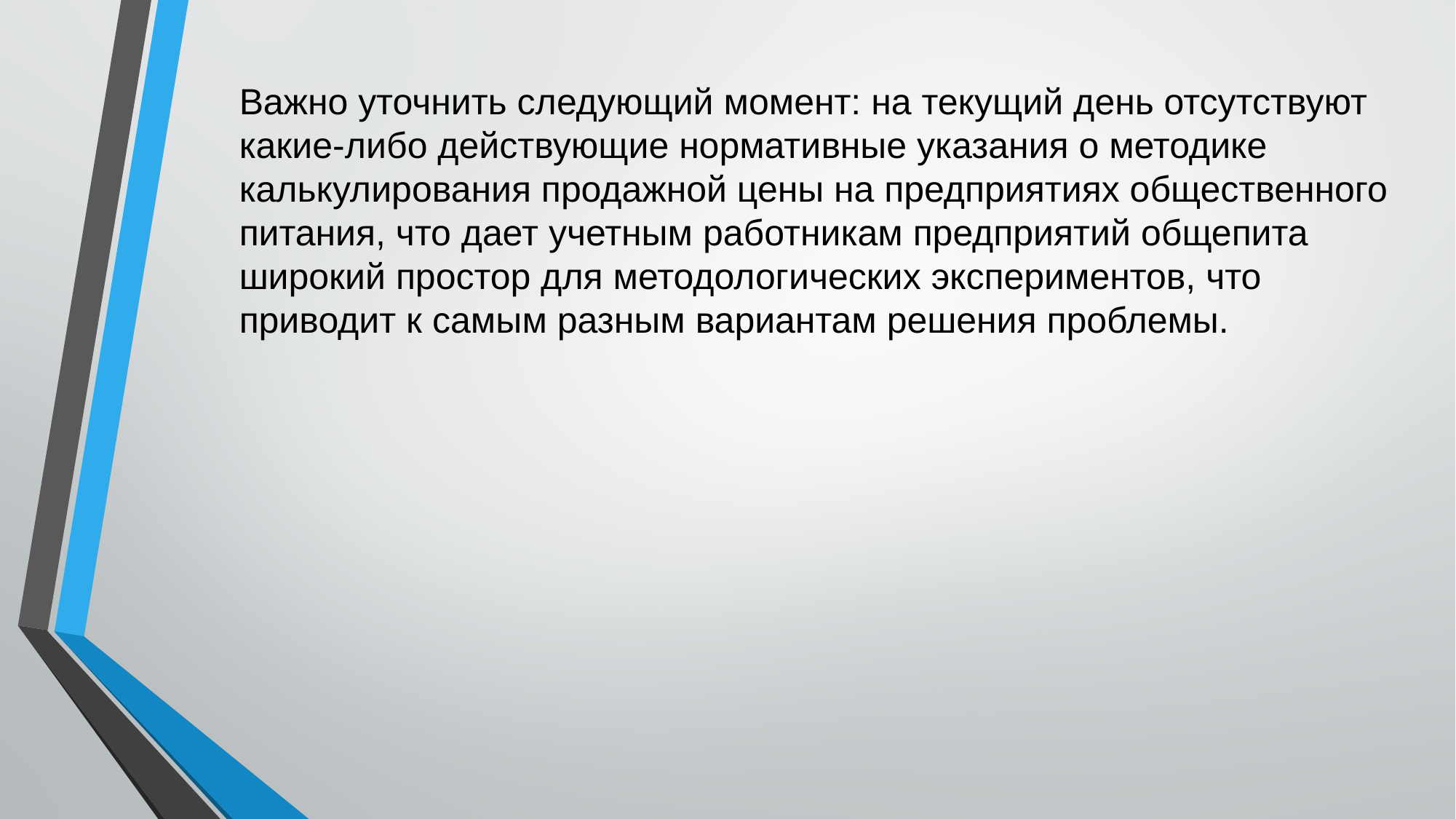

Важно уточнить следующий момент: на текущий день отсутствуют какие-либо действующие нормативные указания о методике калькулирования продажной цены на предприятиях общественного питания, что дает учетным работникам предприятий общепита широкий простор для методологических экспериментов, что приводит к самым разным вариантам решения проблемы.